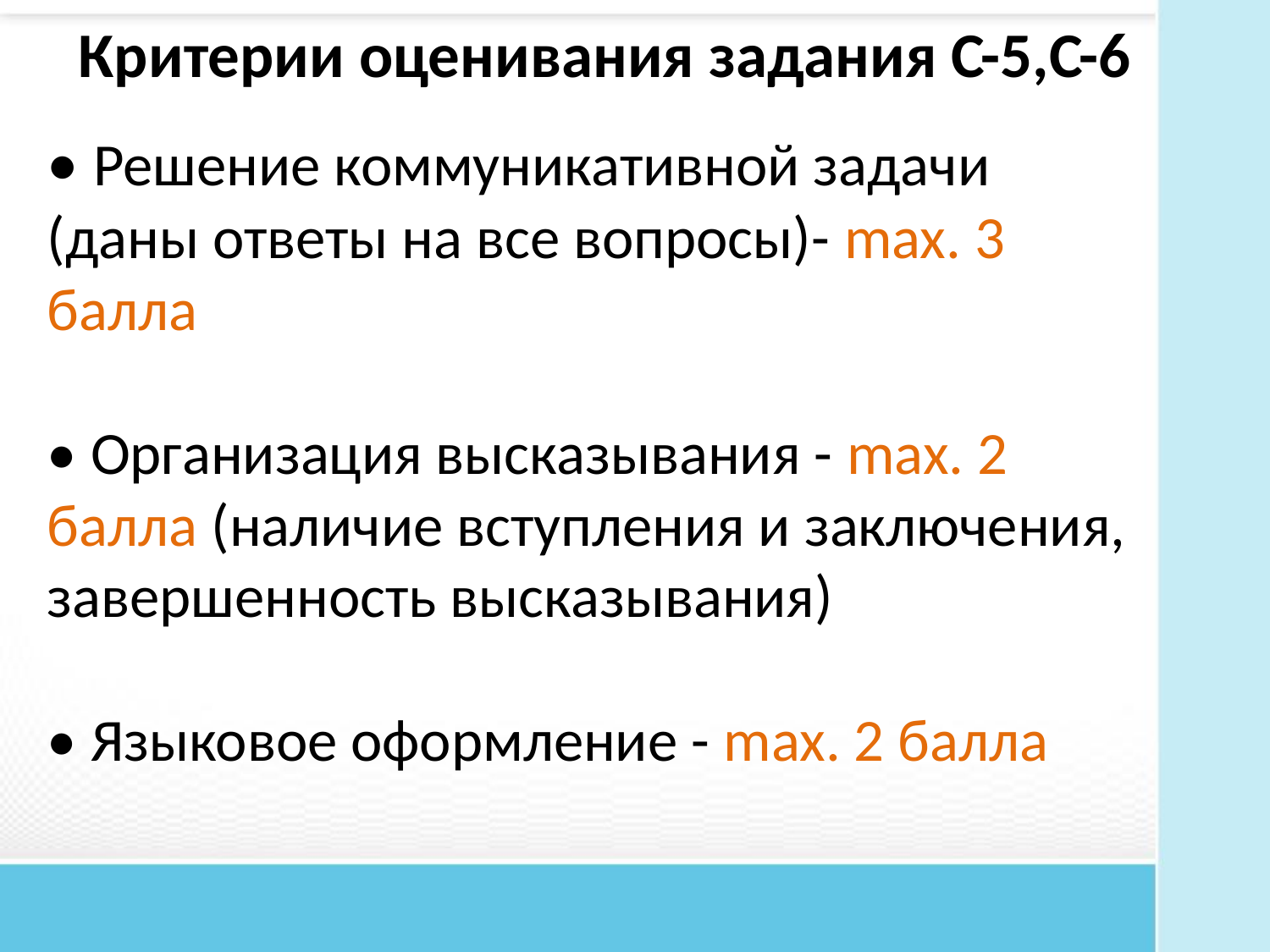

Критерии оценивания задания С-5,С-6
• Решение коммуникативной задачи (даны ответы на все вопросы)- max. 3 балла

• Организация высказывания - max. 2
балла (наличие вступления и заключения, завершенность высказывания)

• Языковое оформление - max. 2 балла
#